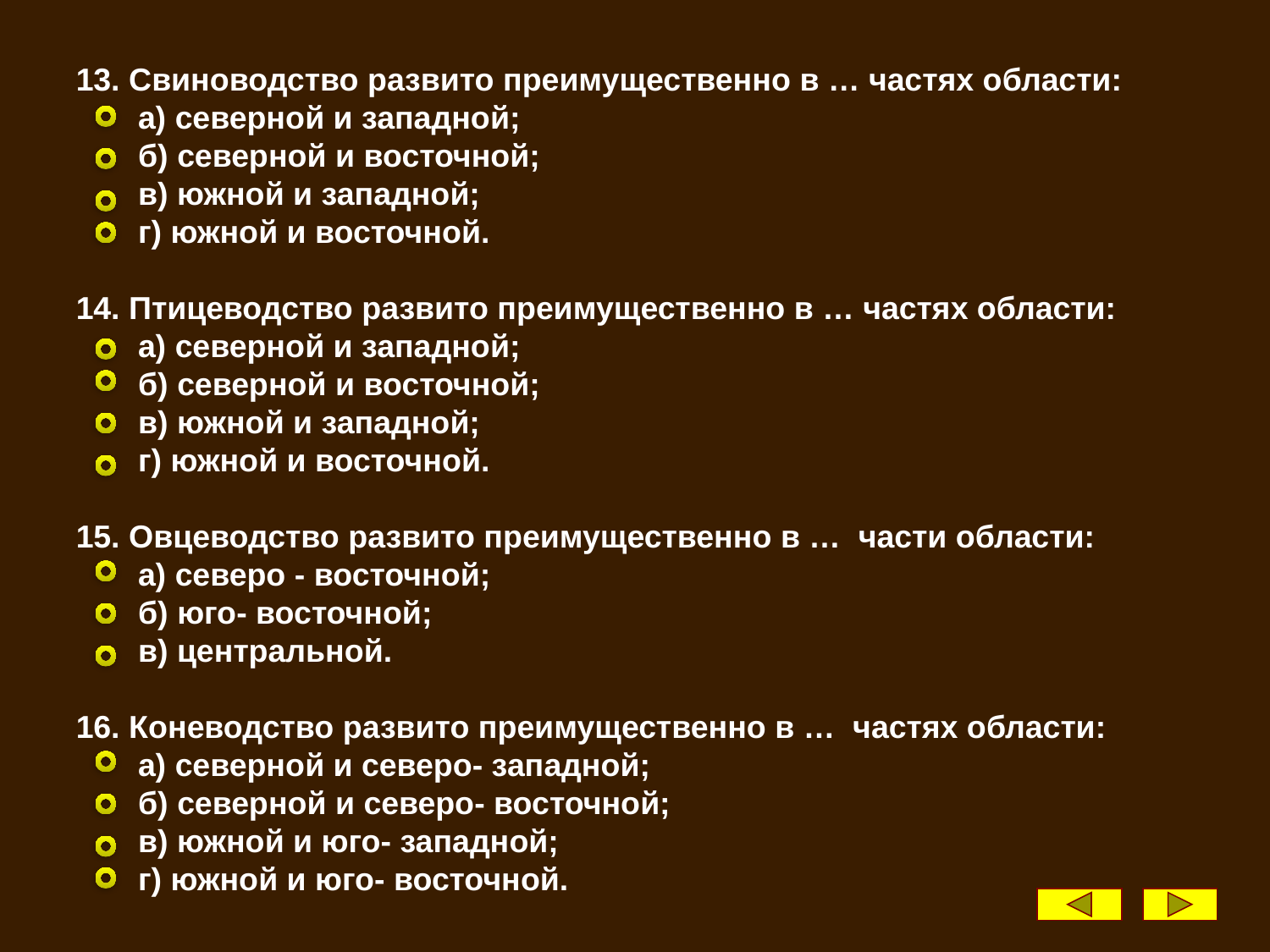

13. Свиноводство развито преимущественно в … частях области:
       а) северной и западной;
       б) северной и восточной;
       в) южной и западной;
       г) южной и восточной.

14. Птицеводство развито преимущественно в … частях области:
       а) северной и западной;
       б) северной и восточной;
       в) южной и западной;
       г) южной и восточной.

15. Овцеводство развито преимущественно в …  части области:
       а) северо - восточной;
       б) юго- восточной;
       в) центральной.

16. Коневодство развито преимущественно в …  частях области:
       а) северной и северо- западной;
       б) северной и северо- восточной;
       в) южной и юго- западной;
       г) южной и юго- восточной.